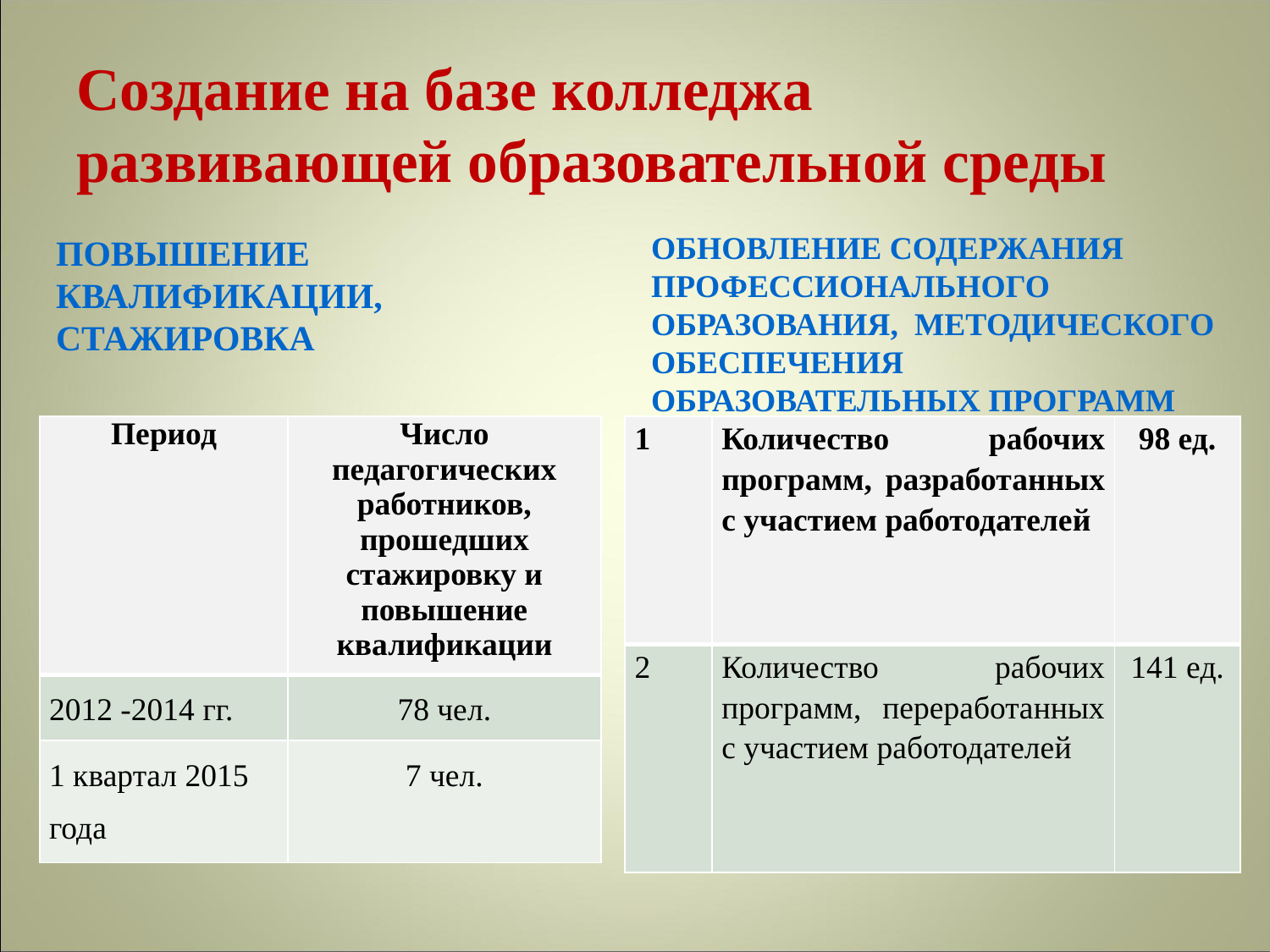

# Создание на базе колледжа развивающей образовательной среды
ОБНОВЛЕНИЕ СОДЕРЖАНИЯ ПРОФЕССИОНАЛЬНОГО ОБРАЗОВАНИЯ,  МЕТОДИЧЕСКОГО ОБЕСПЕЧЕНИЯ ОБРАЗОВАТЕЛЬНЫХ ПРОГРАММ

ПОВЫШЕНИЕ КВАЛИФИКАЦИИ, СТАЖИРОВКА

| Период | Число педагогических работников, прошедших стажировку и повышение квалификации |
| --- | --- |
| 2012 -2014 гг. | 78 чел. |
| 1 квартал 2015 года | 7 чел. |
| 1 | Количество рабочих программ, разработанных с участием работодателей | 98 ед. |
| --- | --- | --- |
| 2 | Количество рабочих программ, переработанных с участием работодателей | 141 ед. |